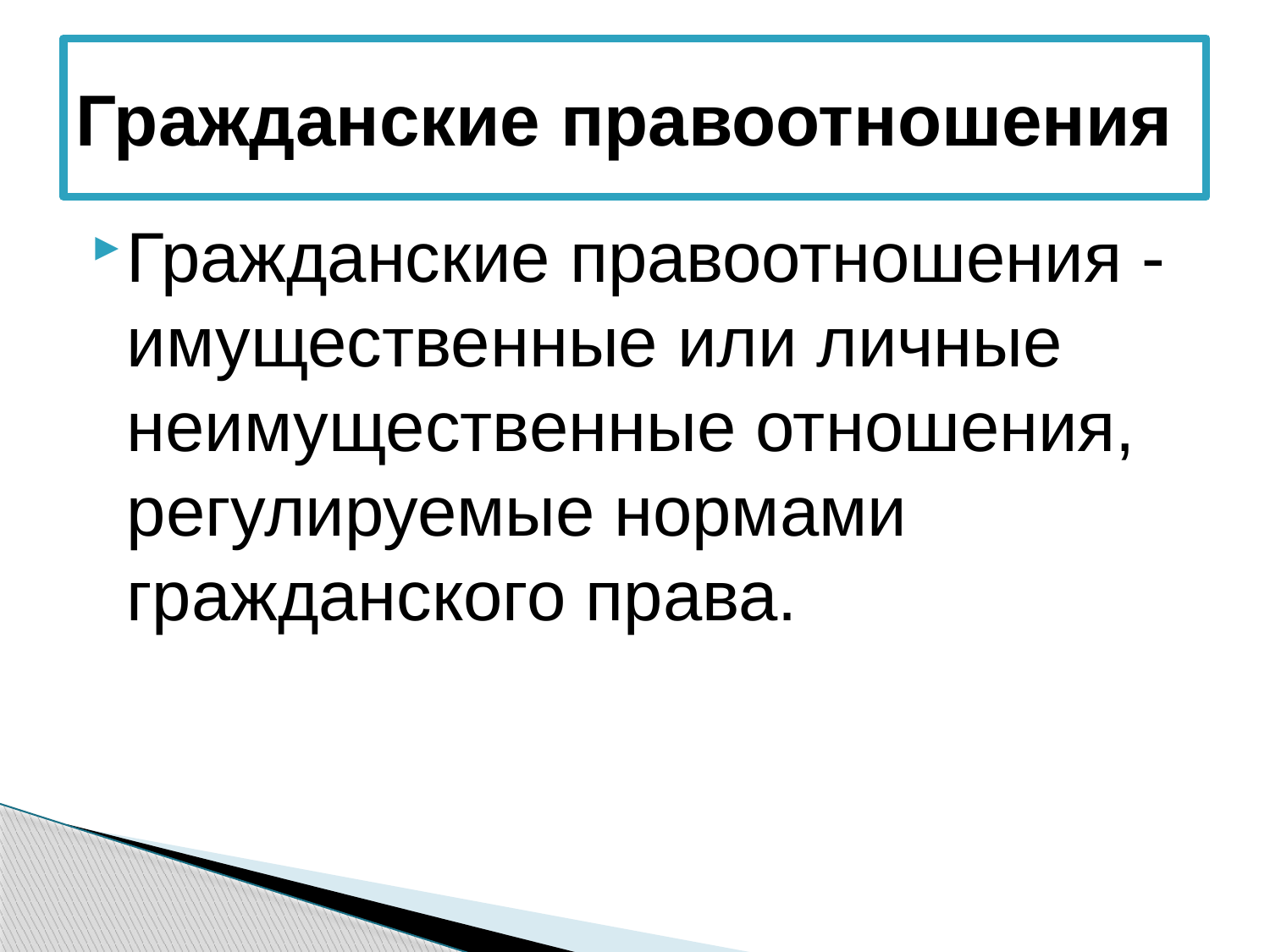

# Гражданские правоотношения
Гражданские правоотношения - имущественные или личные неимущественные отношения, регулируемые нормами гражданского права.